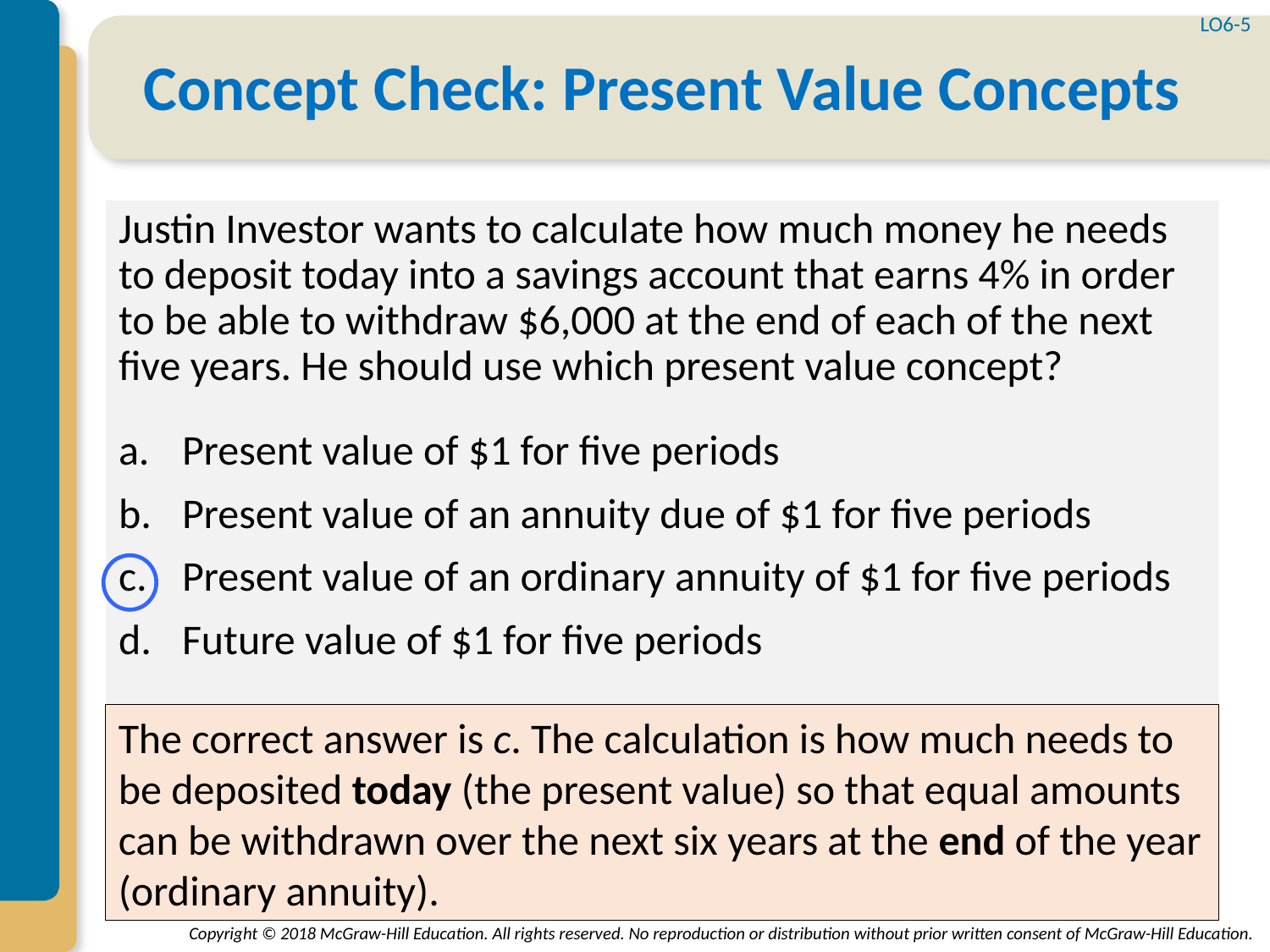

LO6-5
# Concept Check: Present Value Concepts
Justin Investor wants to calculate how much money he needs to deposit today into a savings account that earns 4% in order to be able to withdraw $6,000 at the end of each of the next five years. He should use which present value concept?
Present value of $1 for five periods
Present value of an annuity due of $1 for five periods
Present value of an ordinary annuity of $1 for five periods
Future value of $1 for five periods

The correct answer is c. The calculation is how much needs to be deposited today (the present value) so that equal amounts can be withdrawn over the next six years at the end of the year (ordinary annuity).